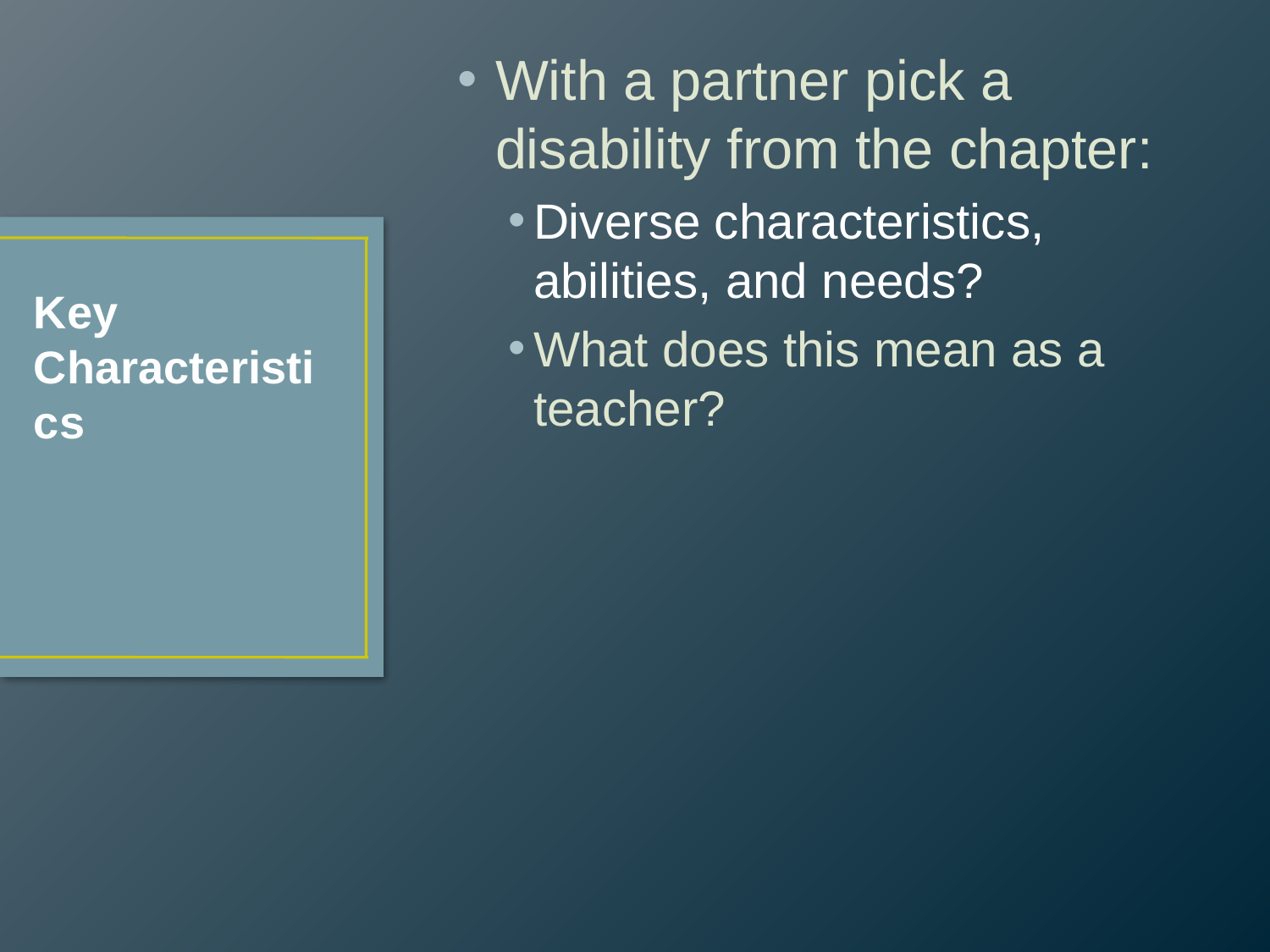

With a partner pick a disability from the chapter:
Diverse characteristics, abilities, and needs?
What does this mean as a teacher?
# Key Characteristics